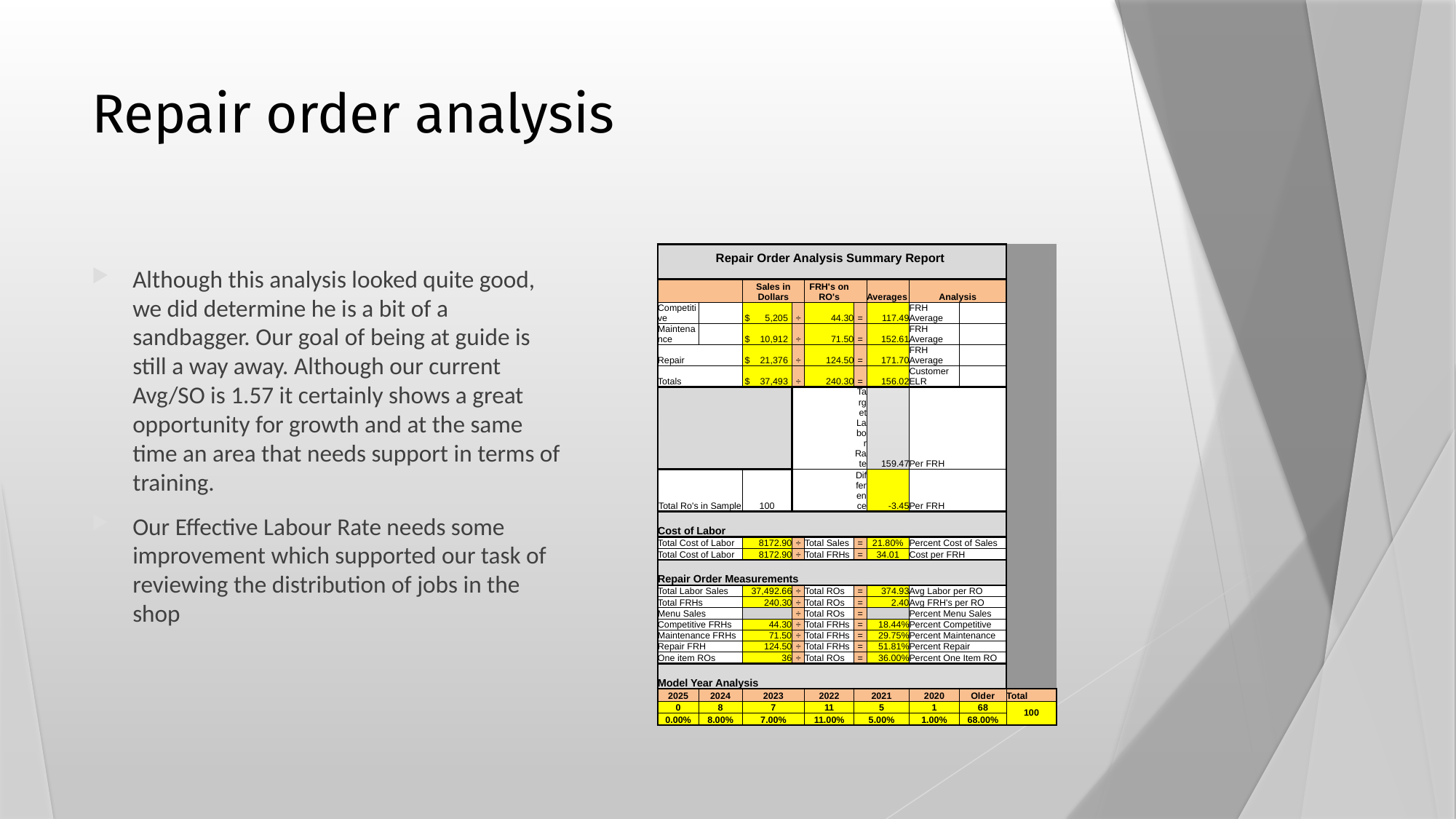

# Repair order analysis
| Repair Order Analysis Summary Report |  |  |  |  |  |  |  |  |  |
| --- | --- | --- | --- | --- | --- | --- | --- | --- | --- |
|  |  |  |  |  |  |  |  |  |  |
|  |  | Sales in Dollars |  | FRH's on RO's |  |  |  |  |  |
|  |  |  |  |  |  | Averages | Analysis |  |  |
| Competitive |  | $ 5,205 | ÷ | 44.30 | = | 117.49 | FRH Average |  |  |
| Maintenance |  | $ 10,912 | ÷ | 71.50 | = | 152.61 | FRH Average |  |  |
| Repair |  | $ 21,376 | ÷ | 124.50 | = | 171.70 | FRH Average |  |  |
| Totals |  | $ 37,493 | ÷ | 240.30 | = | 156.02 | Customer ELR |  |  |
|  |  |  |  |  | Target Labor Rate | 159.47 | Per FRH |  |  |
| Total Ro's in Sample |  | 100 |  |  | Difference | -3.45 | Per FRH |  |  |
|  |  |  |  |  |  |  |  |  |  |
| Cost of Labor |  |  |  |  |  |  |  |  |  |
| Total Cost of Labor |  | 8172.90 | ÷ | Total Sales | = | 21.80% | Percent Cost of Sales |  |  |
| Total Cost of Labor |  | 8172.90 | ÷ | Total FRHs | = | 34.01 | Cost per FRH |  |  |
|  |  |  |  |  |  |  |  |  |  |
| Repair Order Measurements |  |  |  |  |  |  |  |  |  |
| Total Labor Sales |  | 37,492.66 | ÷ | Total ROs | = | 374.93 | Avg Labor per RO |  |  |
| Total FRHs |  | 240.30 | ÷ | Total ROs | = | 2.40 | Avg FRH's per RO |  |  |
| Menu Sales |  |  | ÷ | Total ROs | = |  | Percent Menu Sales |  |  |
| Competitive FRHs |  | 44.30 | ÷ | Total FRHs | = | 18.44% | Percent Competitive |  |  |
| Maintenance FRHs |  | 71.50 | ÷ | Total FRHs | = | 29.75% | Percent Maintenance |  |  |
| Repair FRH |  | 124.50 | ÷ | Total FRHs | = | 51.81% | Percent Repair |  |  |
| One item ROs |  | 36 | ÷ | Total ROs | = | 36.00% | Percent One Item RO |  |  |
|  |  |  |  |  |  |  |  |  |  |
| Model Year Analysis |  |  |  |  |  |  |  |  |  |
| 2025 | 2024 | 2023 |  | 2022 | 2021 |  | 2020 | Older | Total |
| 0 | 8 | 7 |  | 11 | 5 |  | 1 | 68 | 100 |
| 0.00% | 8.00% | 7.00% |  | 11.00% | 5.00% |  | 1.00% | 68.00% |  |
Although this analysis looked quite good, we did determine he is a bit of a sandbagger. Our goal of being at guide is still a way away. Although our current Avg/SO is 1.57 it certainly shows a great opportunity for growth and at the same time an area that needs support in terms of training.
Our Effective Labour Rate needs some improvement which supported our task of reviewing the distribution of jobs in the shop